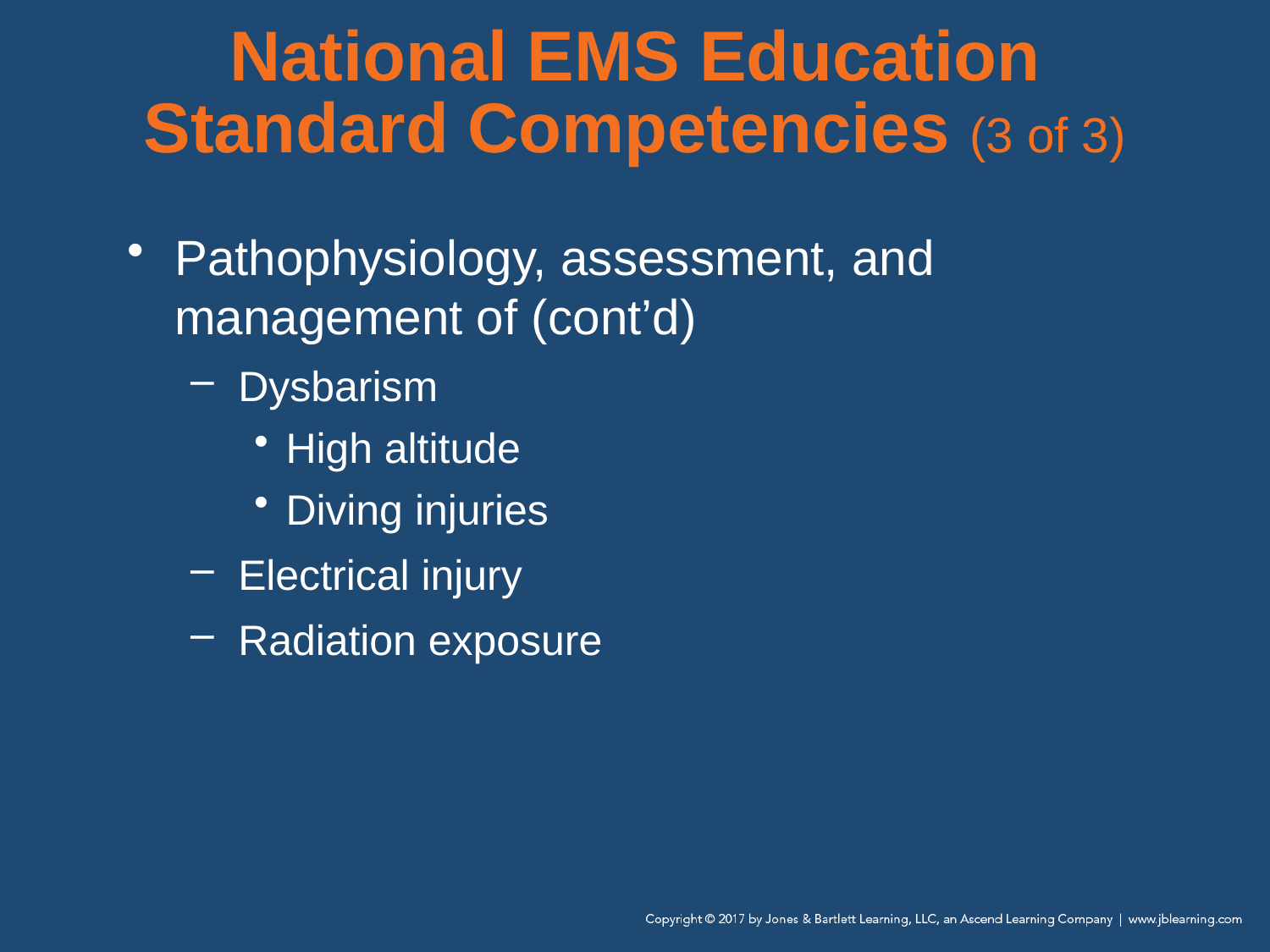

# National EMS Education Standard Competencies (3 of 3)
Pathophysiology, assessment, and management of (cont’d)
Dysbarism
High altitude
Diving injuries
Electrical injury
Radiation exposure